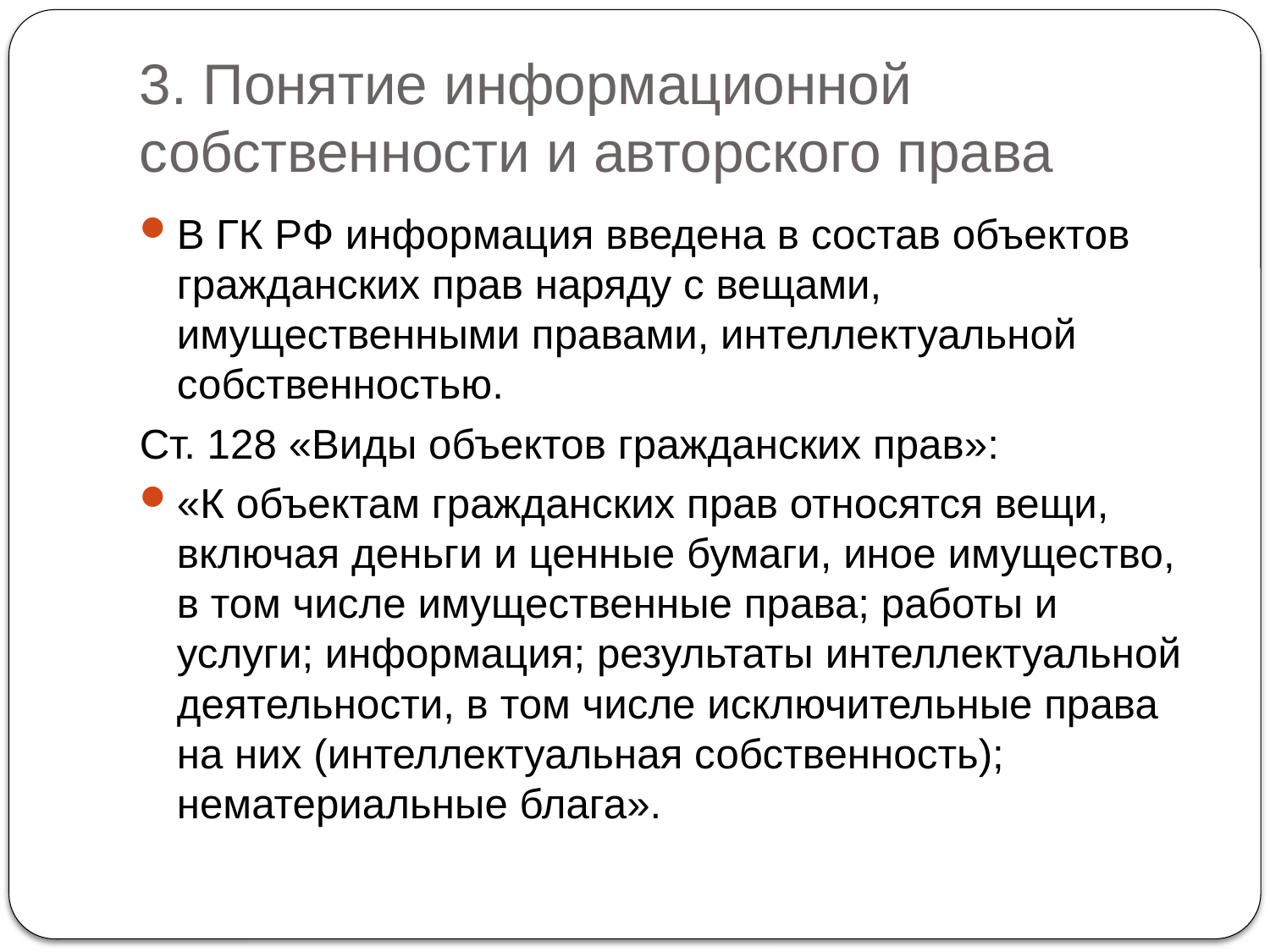

# 3. Понятие информационной собственности и авторского права
В ГК РФ информация введена в состав объектов гражданских прав наряду с вещами, имущественными правами, интеллектуальной собственностью.
Ст. 128 «Виды объектов гражданских прав»:
«К объектам гражданских прав относятся вещи, включая деньги и ценные бумаги, иное имущество, в том числе имущественные права; работы и услуги; информация; результаты интеллектуальной деятельности, в том числе исключительные права на них (интеллектуальная собственность); нематериальные блага».